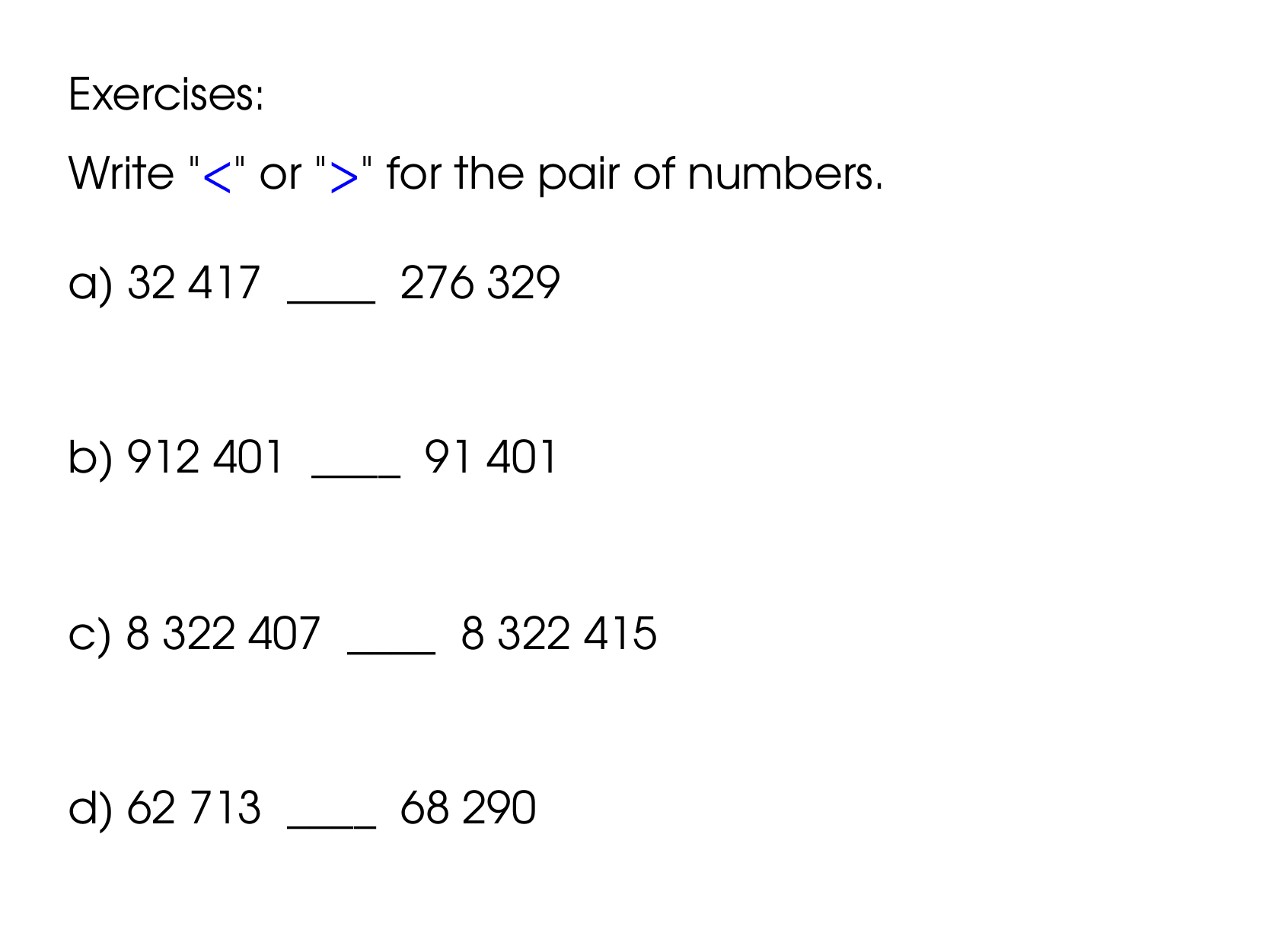

Exercises:
Write "<" or ">" for the pair of numbers.
a) 32 417  ____  276 329
b) 912 401  ____  91 401
c) 8 322 407  ____  8 322 415
d) 62 713  ____  68 290